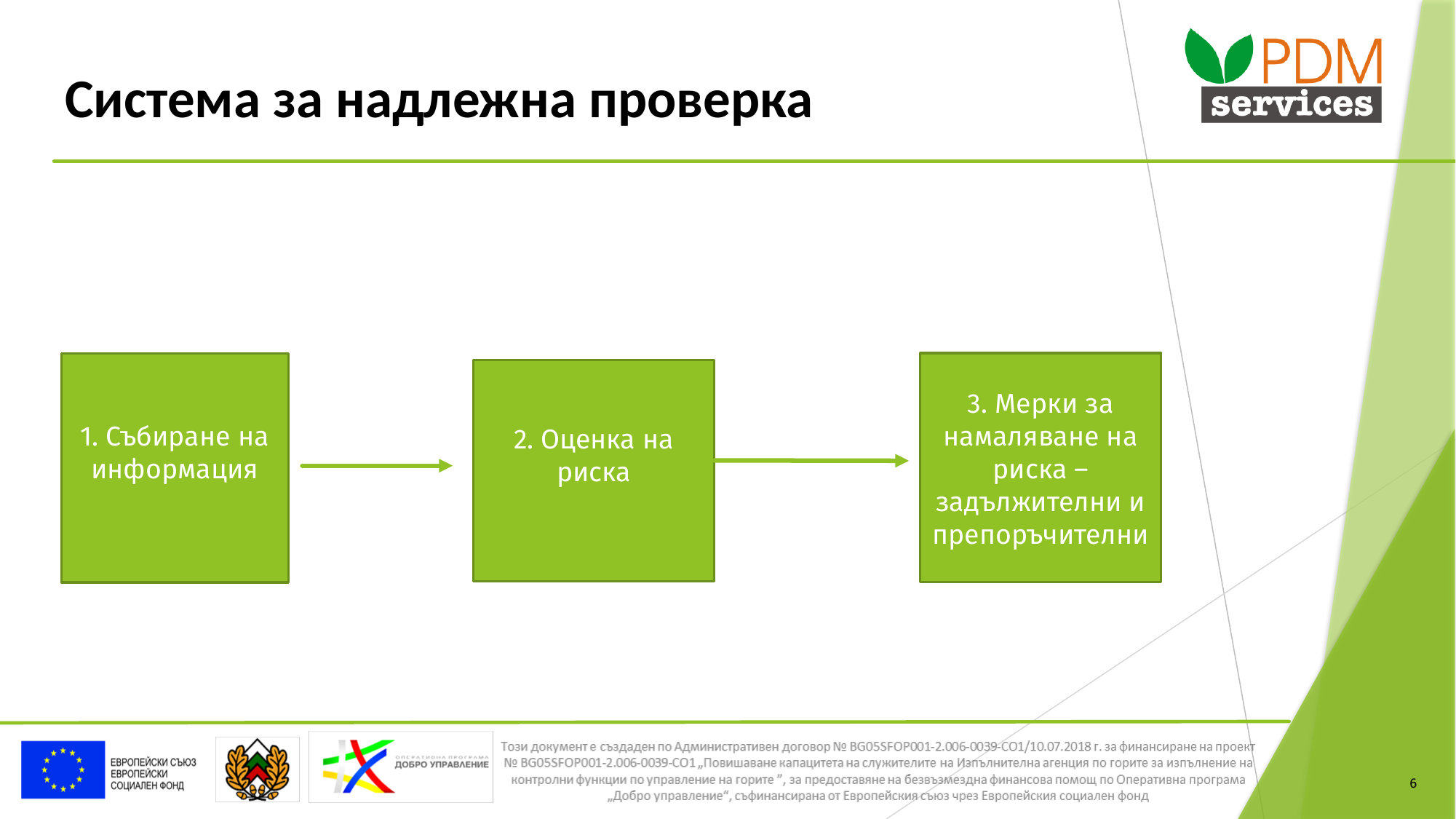

# Система за надлежна проверка
1. Събиране на информация

3. Мерки за намаляване на риска – задължителни и препоръчителни
2. Оценка на риска

6